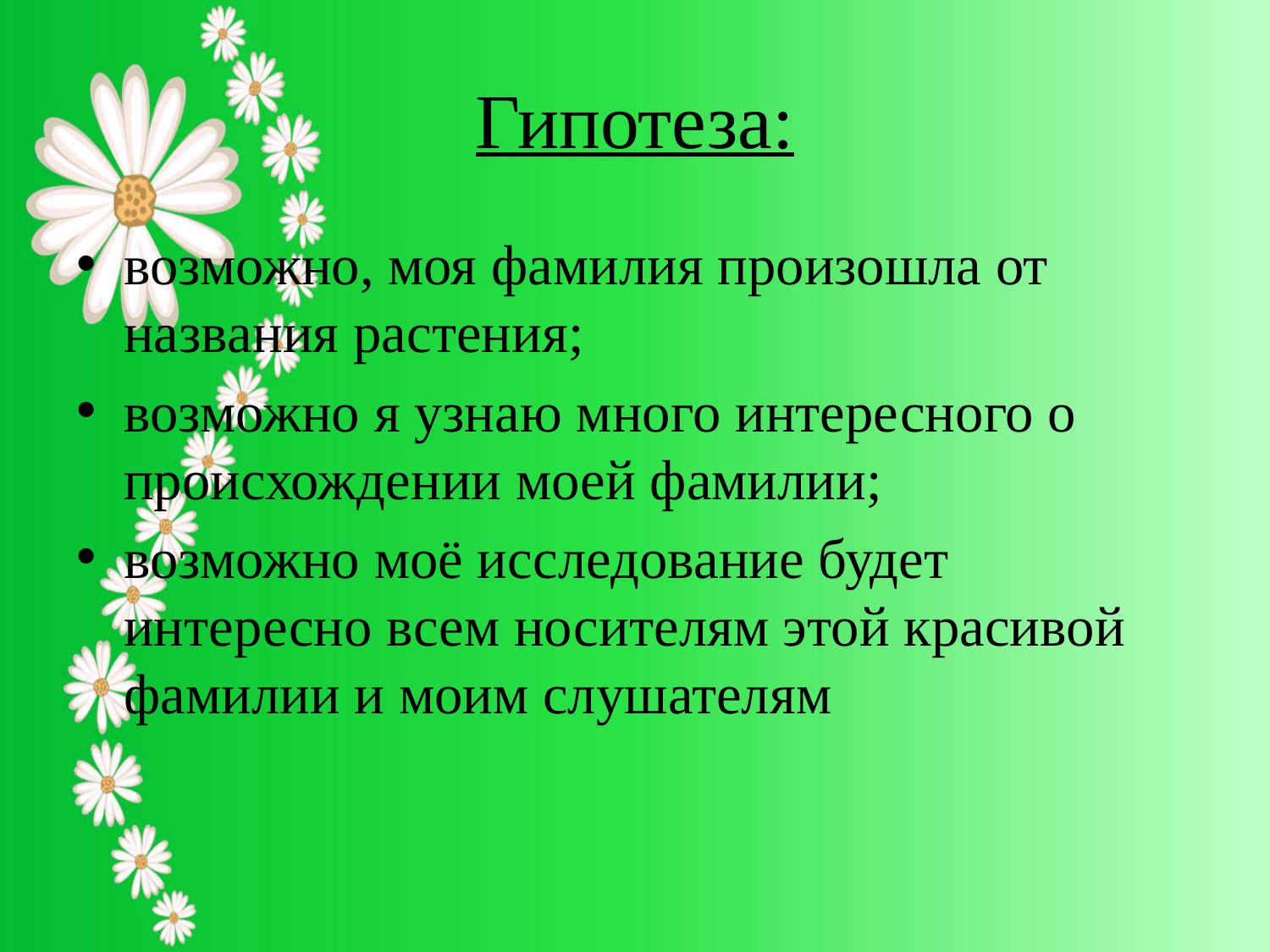

Гипотеза:
возможно, моя фамилия произошла от названия растения;
возможно я узнаю много интересного о происхождении моей фамилии;
возможно моё исследование будет интересно всем носителям этой красивой фамилии и моим слушателям